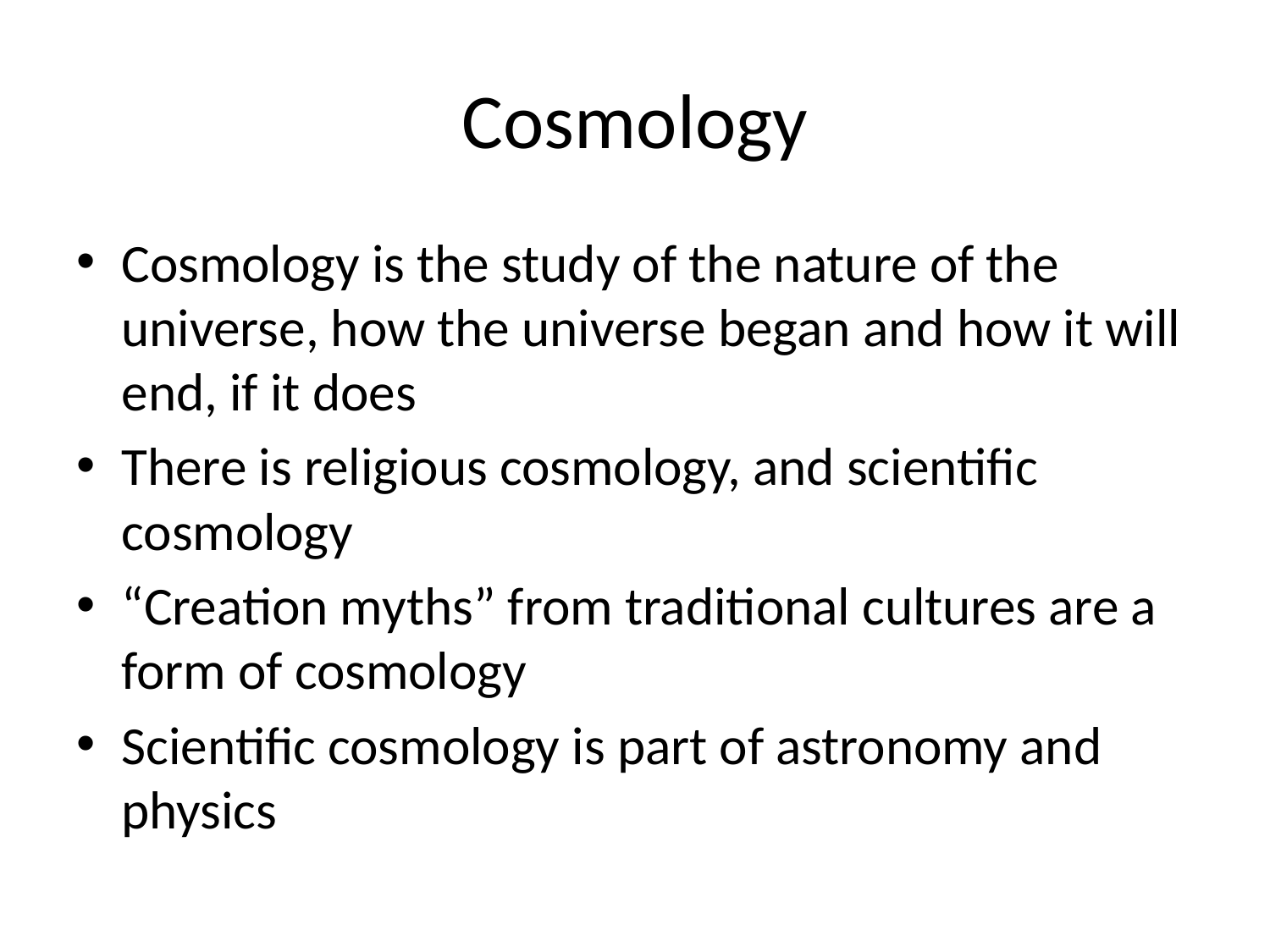

# Cosmology
Cosmology is the study of the nature of the universe, how the universe began and how it will end, if it does
There is religious cosmology, and scientific cosmology
“Creation myths” from traditional cultures are a form of cosmology
Scientific cosmology is part of astronomy and physics